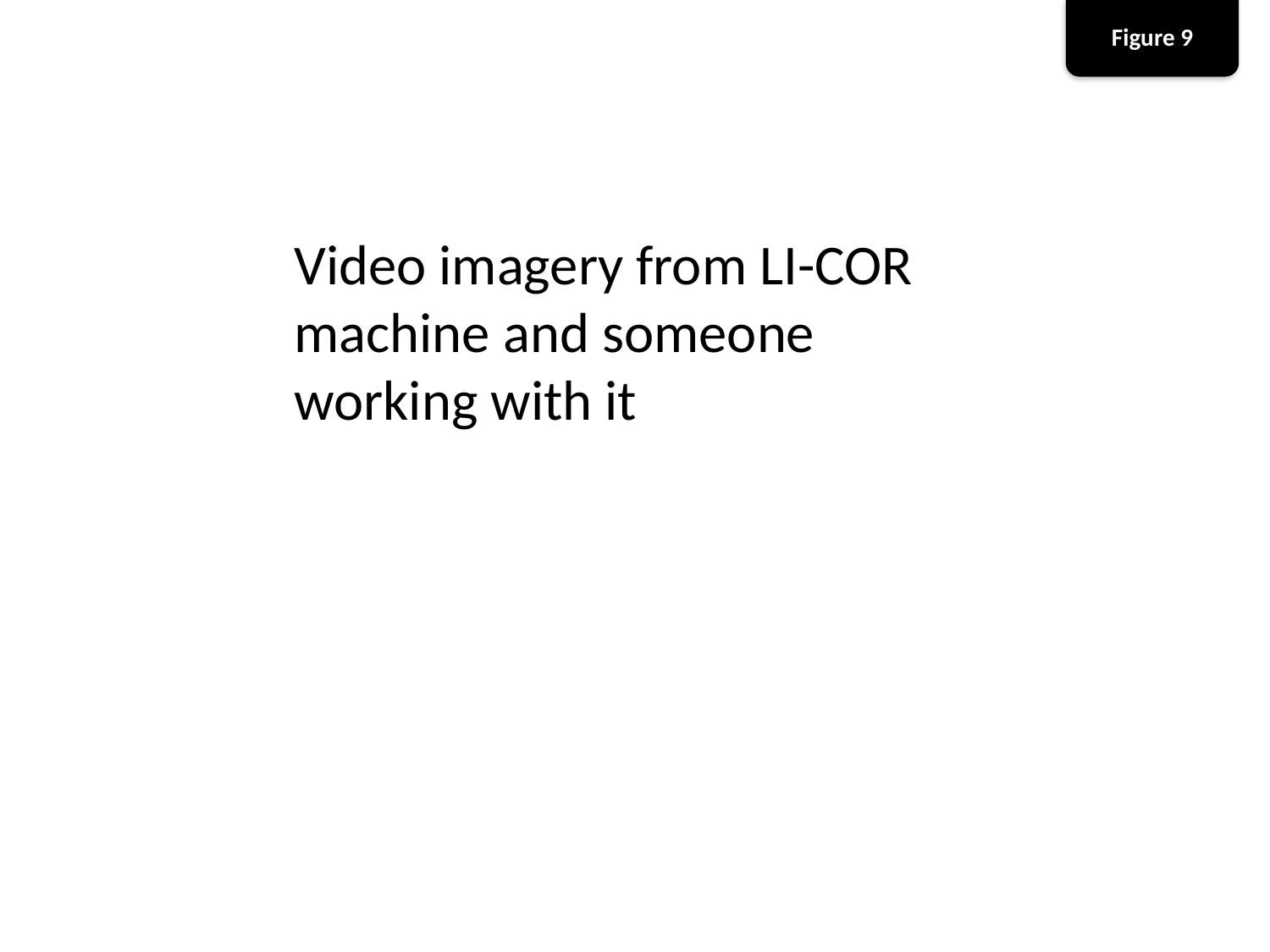

Figure 9
Video imagery from LI-COR machine and someone working with it